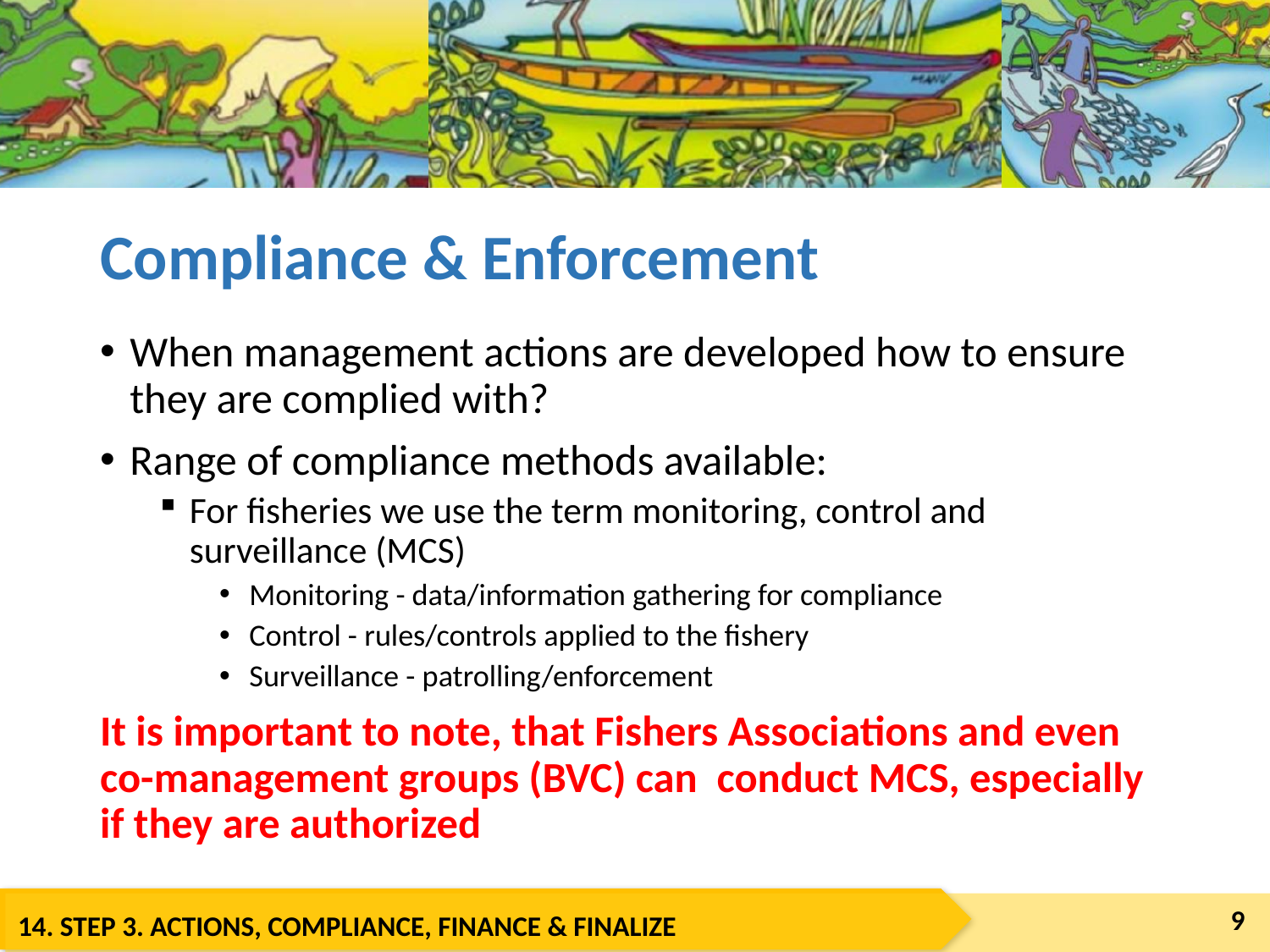

# Compliance & Enforcement
When management actions are developed how to ensure they are complied with?
Range of compliance methods available:
For fisheries we use the term monitoring, control and surveillance (MCS)
Monitoring - data/information gathering for compliance
Control - rules/controls applied to the fishery
Surveillance - patrolling/enforcement
It is important to note, that Fishers Associations and even co-management groups (BVC) can  conduct MCS, especially if they are authorized
9